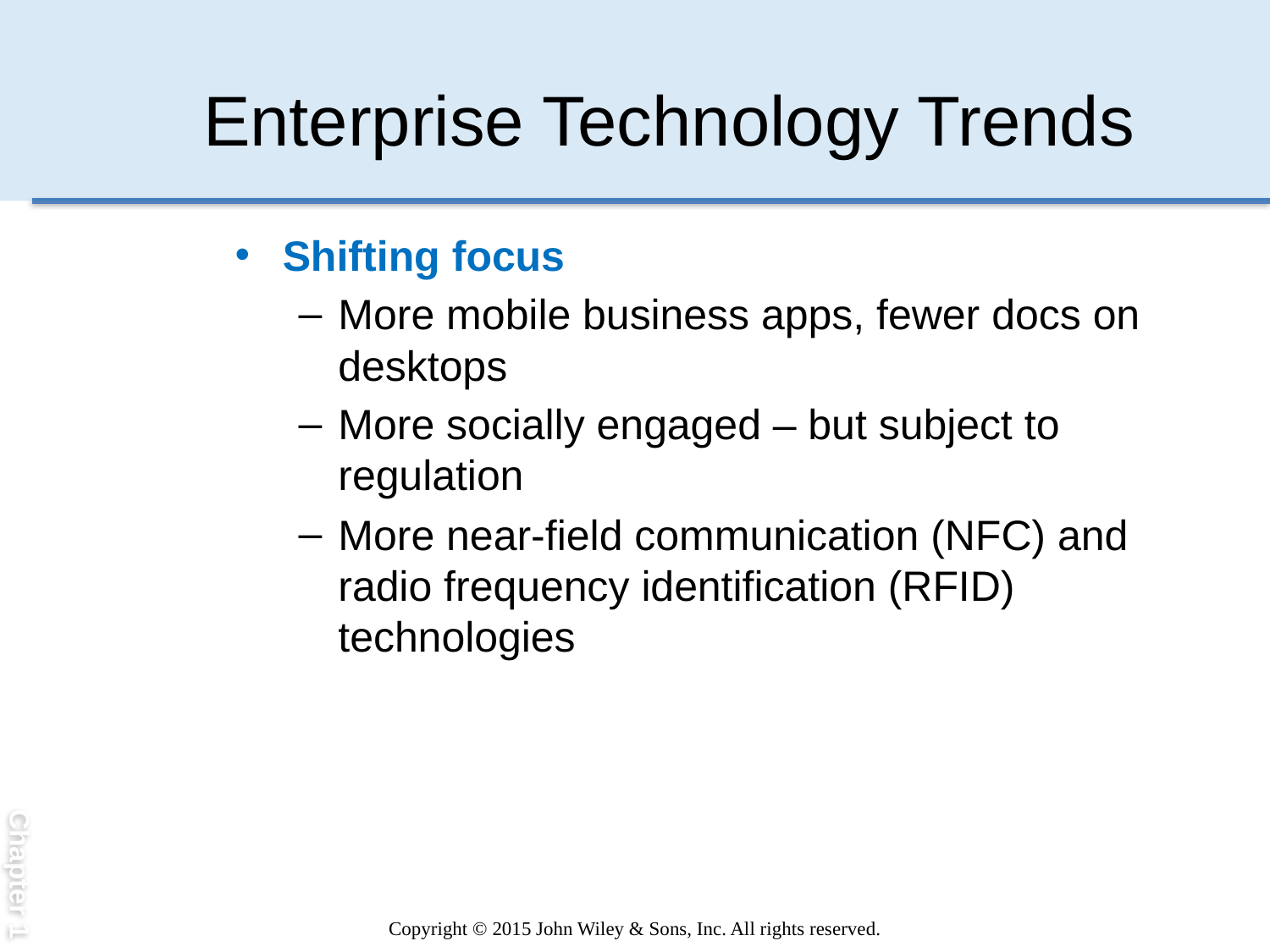

Chapter 1
# Enterprise Technology Trends
Shifting focus
More mobile business apps, fewer docs on desktops
More socially engaged – but subject to regulation
More near-field communication (NFC) and radio frequency identification (RFID) technologies